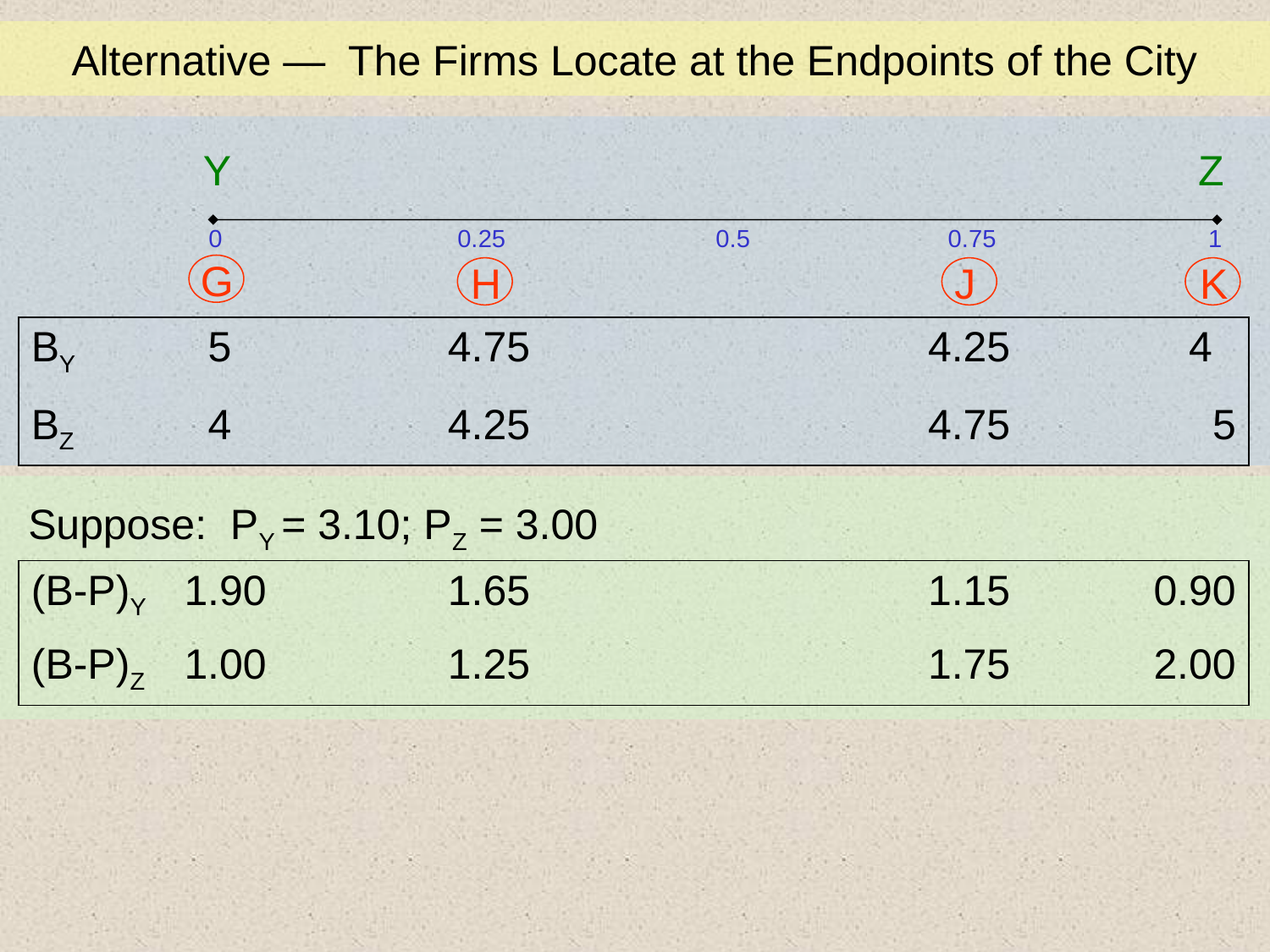

Alternative —  The Firms Locate at the Endpoints of the City

Y
Z
0
0.25
0.5
0.75
1

G
H
J
K

| BY | 5 | 4.75 |  | 4.25 | 4 |
| --- | --- | --- | --- | --- | --- |
| BZ | 4 | 4.25 |  | 4.75 | 5 |

Suppose:  PY = 3.10; PZ = 3.00
| (B-P)Y | 1.90 | 1.65 |  | 1.15 | 0.90 |
| --- | --- | --- | --- | --- | --- |
| (B-P)Z | 1.00 | 1.25 |  | 1.75 | 2.00 |